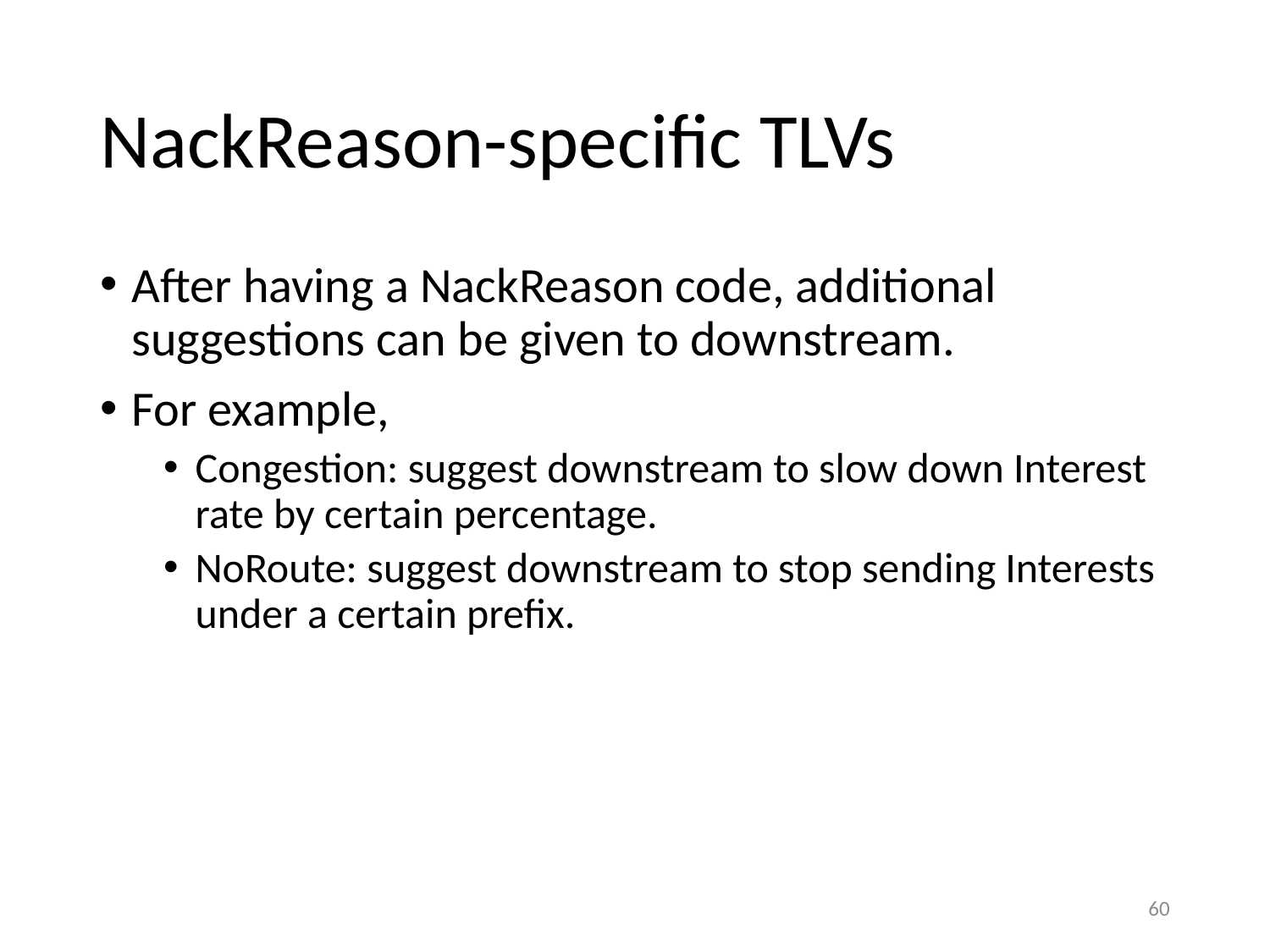

# NackReason-specific TLVs
After having a NackReason code, additional suggestions can be given to downstream.
For example,
Congestion: suggest downstream to slow down Interest rate by certain percentage.
NoRoute: suggest downstream to stop sending Interests under a certain prefix.
60